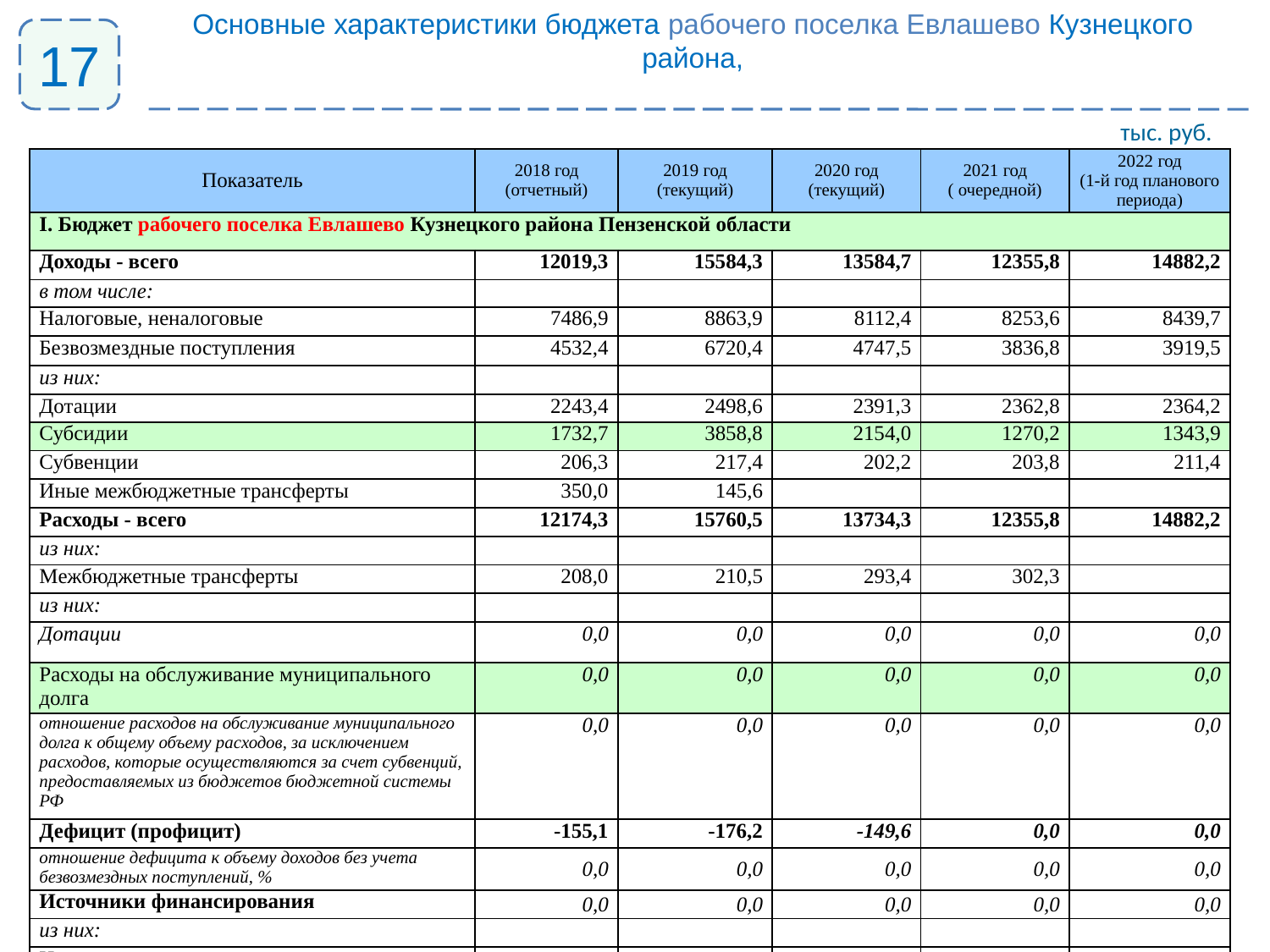

Основные характеристики бюджета рабочего поселка Евлашево Кузнецкого района,

17
тыс. руб.
| Показатель | 2018 год (отчетный) | 2019 год (текущий) | 2020 год (текущий) | 2021 год ( очередной) | 2022 год (1-й год планового периода) |
| --- | --- | --- | --- | --- | --- |
| I. Бюджет рабочего поселка Евлашево Кузнецкого района Пензенской области |  |  |  |  |  |
| Доходы - всего | 12019,3 | 15584,3 | 13584,7 | 12355,8 | 14882,2 |
| в том числе: |  |  |  |  |  |
| Налоговые, неналоговые | 7486,9 | 8863,9 | 8112,4 | 8253,6 | 8439,7 |
| Безвозмездные поступления | 4532,4 | 6720,4 | 4747,5 | 3836,8 | 3919,5 |
| из них: |  |  |  |  |  |
| Дотации | 2243,4 | 2498,6 | 2391,3 | 2362,8 | 2364,2 |
| Субсидии | 1732,7 | 3858,8 | 2154,0 | 1270,2 | 1343,9 |
| Субвенции | 206,3 | 217,4 | 202,2 | 203,8 | 211,4 |
| Иные межбюджетные трансферты | 350,0 | 145,6 |  |  |  |
| Расходы - всего | 12174,3 | 15760,5 | 13734,3 | 12355,8 | 14882,2 |
| из них: |  |  |  |  |  |
| Межбюджетные трансферты | 208,0 | 210,5 | 293,4 | 302,3 |  |
| из них: |  |  |  |  |  |
| Дотации | 0,0 | 0,0 | 0,0 | 0,0 | 0,0 |
| Расходы на обслуживание муниципального долга | 0,0 | 0,0 | 0,0 | 0,0 | 0,0 |
| отношение расходов на обслуживание муниципального долга к общему объему расходов, за исключением расходов, которые осуществляются за счет субвенций, предоставляемых из бюджетов бюджетной системы РФ | 0,0 | 0,0 | 0,0 | 0,0 | 0,0 |
| Дефицит (профицит) | -155,1 | -176,2 | -149,6 | 0,0 | 0,0 |
| отношение дефицита к объему доходов без учета безвозмездных поступлений, % | 0,0 | 0,0 | 0,0 | 0,0 | 0,0 |
| Источники финансирования | 0,0 | 0,0 | 0,0 | 0,0 | 0,0 |
| из них: |  |  |  |  |  |
| Изменение остатков средств на счетах по учету средств бюджета | 0,0 | 0,0 | 0,0 | 0,0 | 0,0 |